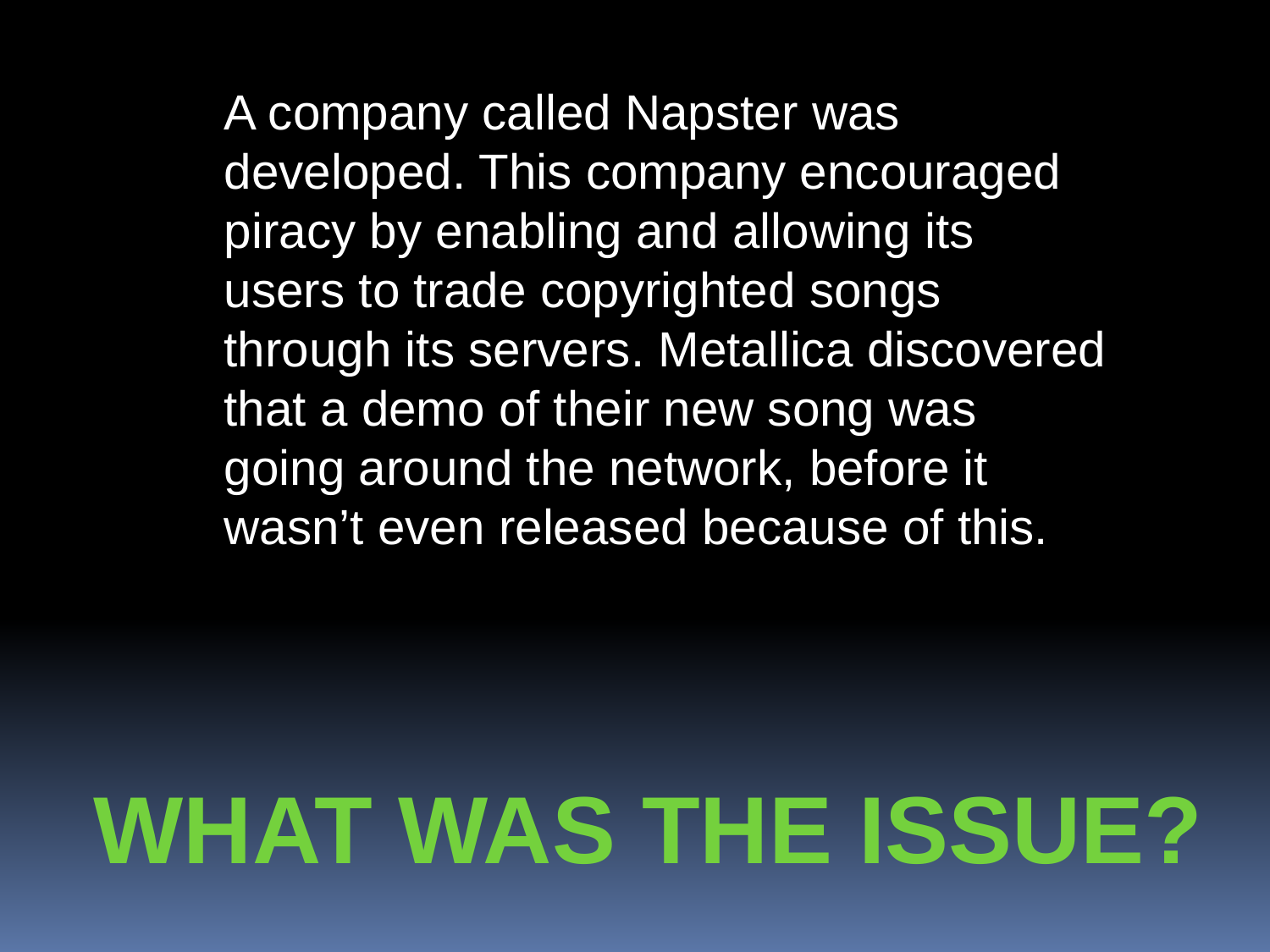

A company called Napster was developed. This company encouraged piracy by enabling and allowing its users to trade copyrighted songs through its servers. Metallica discovered that a demo of their new song was going around the network, before it wasn’t even released because of this.
What was the issue?